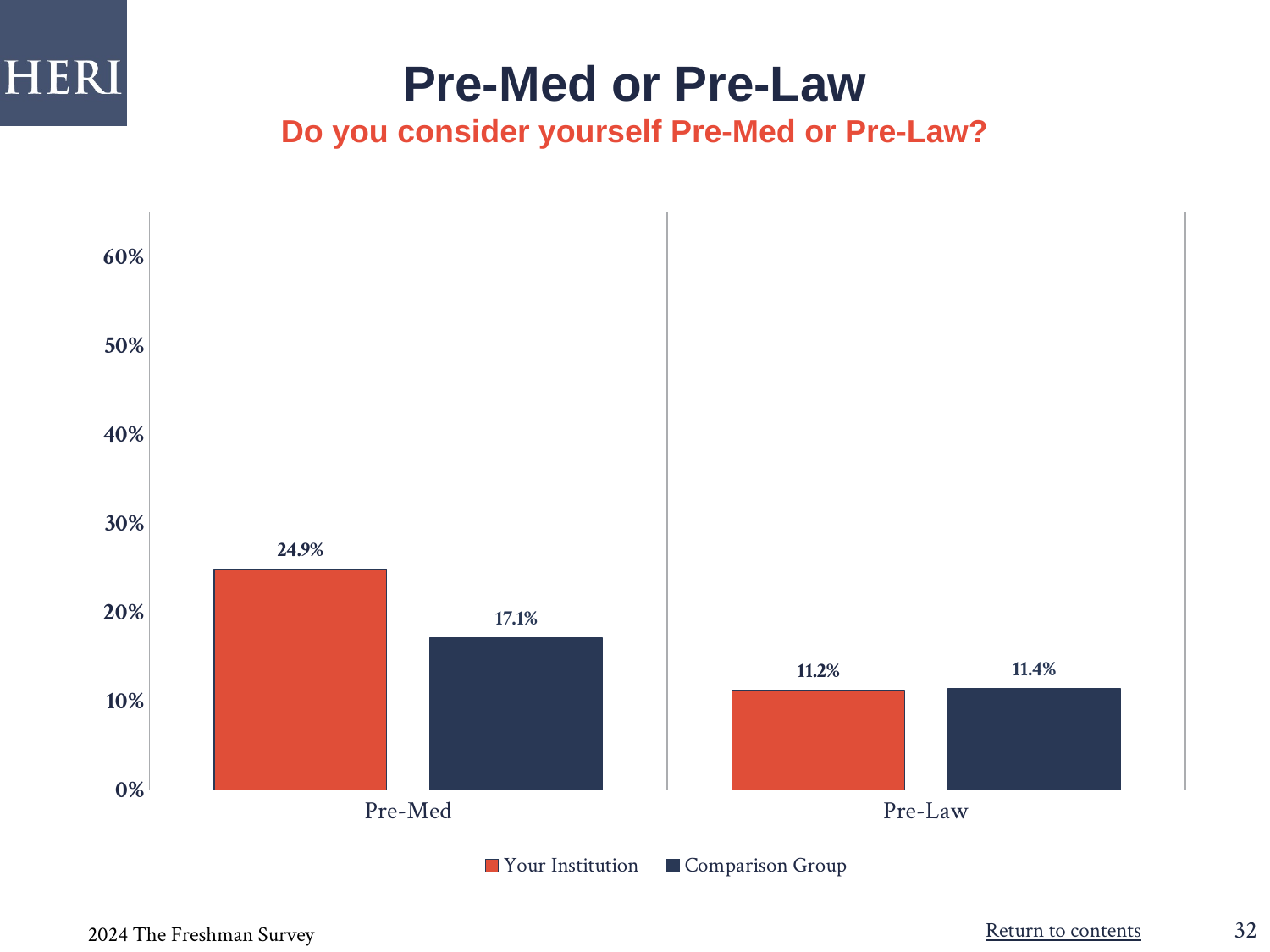

# Pre-Med or Pre-Law Do you consider yourself Pre-Med or Pre-Law?

### Chart

| Category | Your Institution | Comparison Group |
|---|---|---|
| Pre-Med | 0.2488 | 0.1711 |
| Pre-Law | 0.1122 | 0.1139 |
2024 The Freshman Survey
Return to contents
32